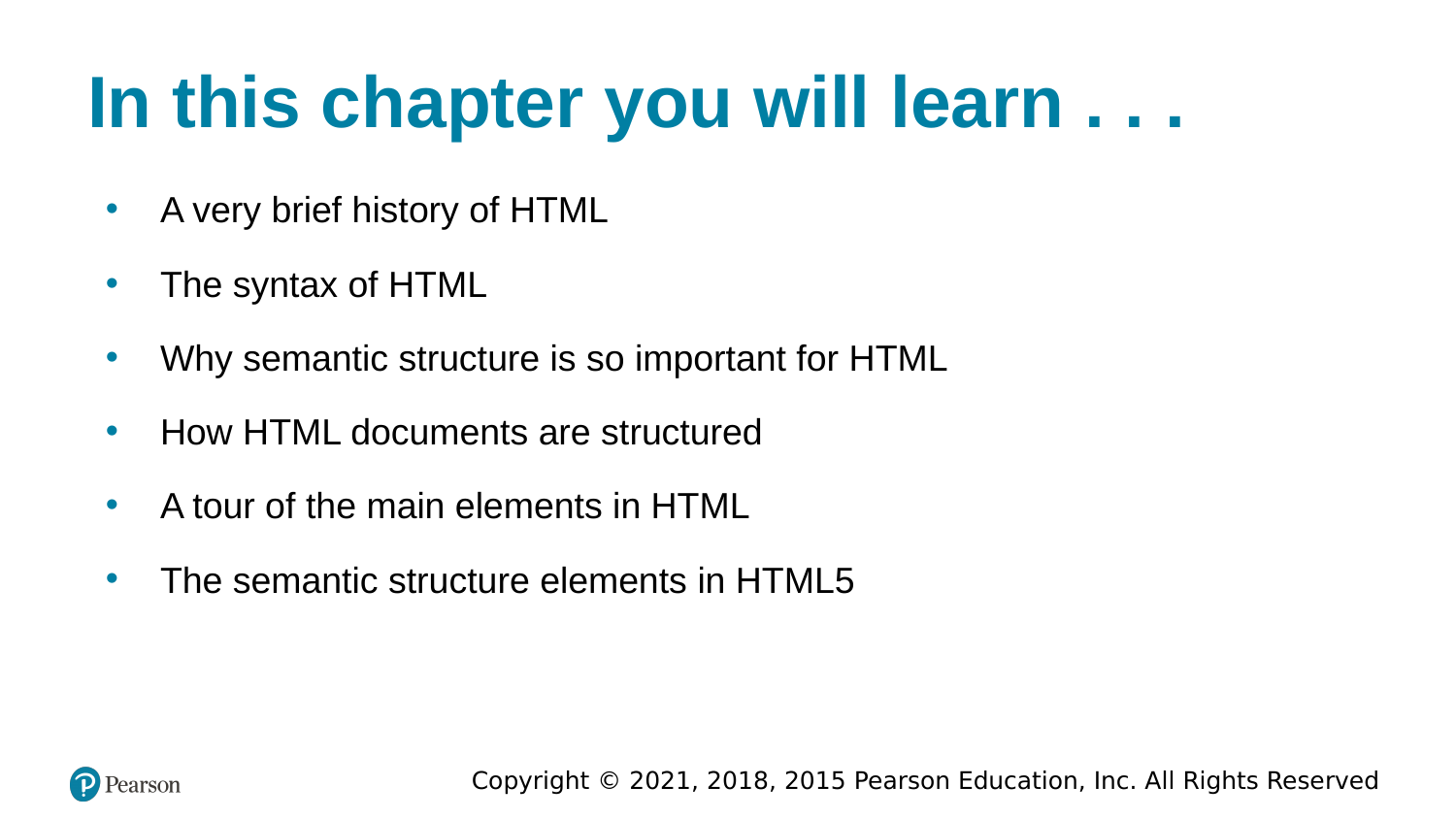

# In this chapter you will learn . . .
A very brief history of HTML
The syntax of HTML
Why semantic structure is so important for HTML
How HTML documents are structured
A tour of the main elements in HTML
The semantic structure elements in HTML5